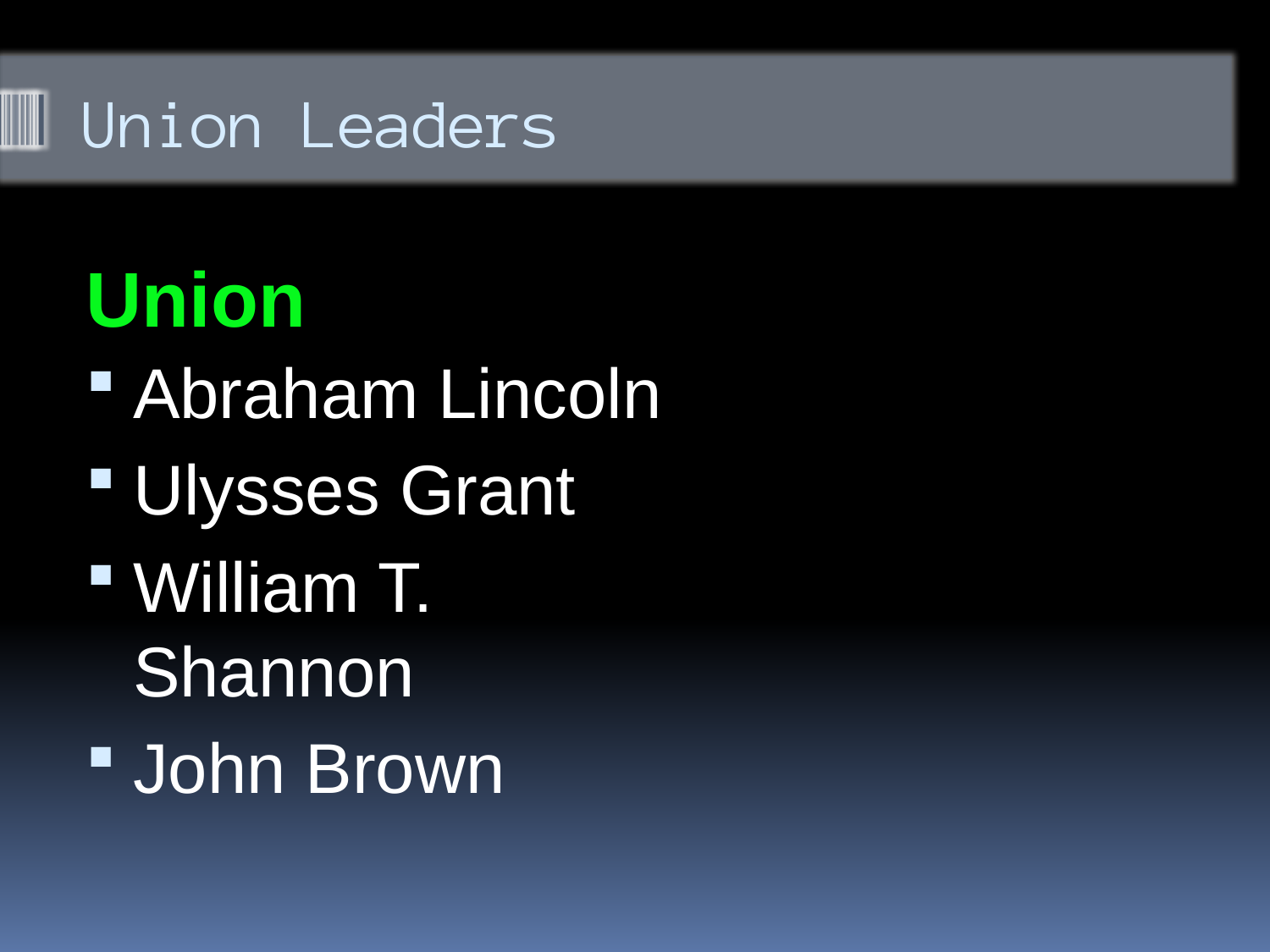

# Union Leaders
Union
Abraham Lincoln
Ulysses Grant
William T. Shannon
John Brown